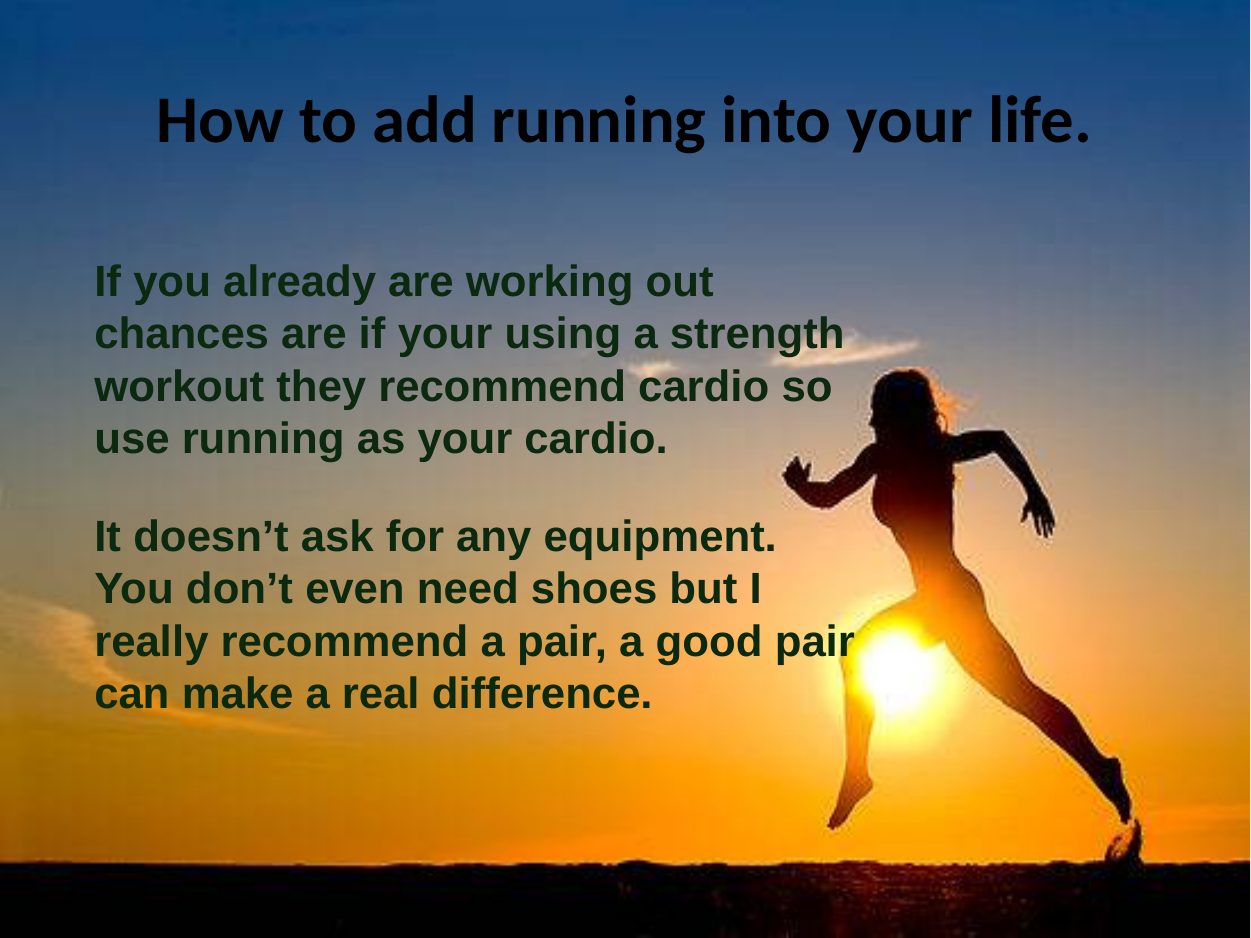

How to add running into your life.
If you already are working out chances are if your using a strength workout they recommend cardio so use running as your cardio.

It doesn’t ask for any equipment. You don’t even need shoes but I really recommend a pair, a good pair can make a real difference.